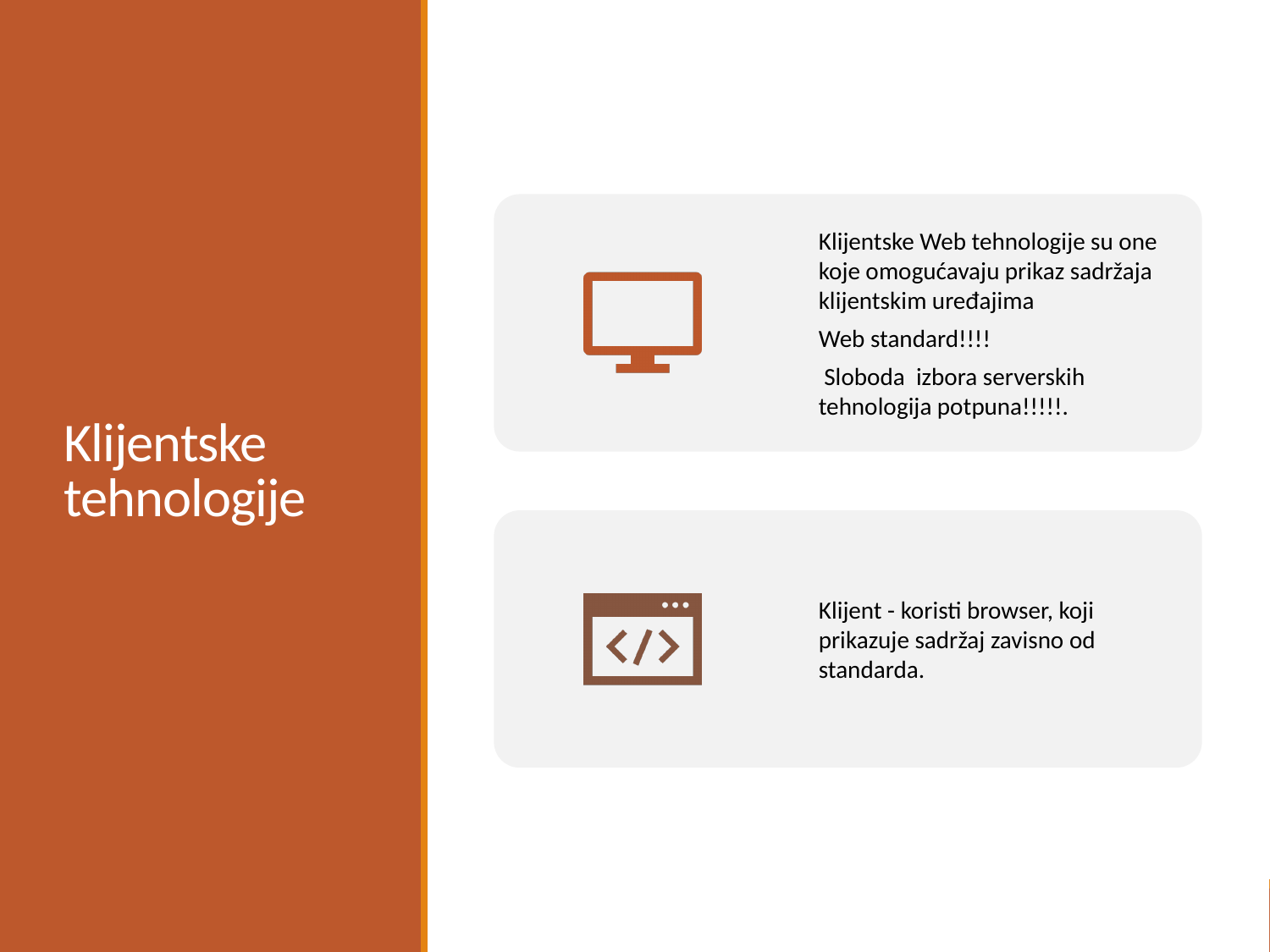

# Klijentske tehnologije
Klijentske Web tehnologije su one koje omogućavaju prikaz sadržaja klijentskim uređajima
Web standard!!!!
 Sloboda  izbora serverskih tehnologija potpuna!!!!!.
Klijent - koristi browser, koji prikazuje sadržaj zavisno od standarda.